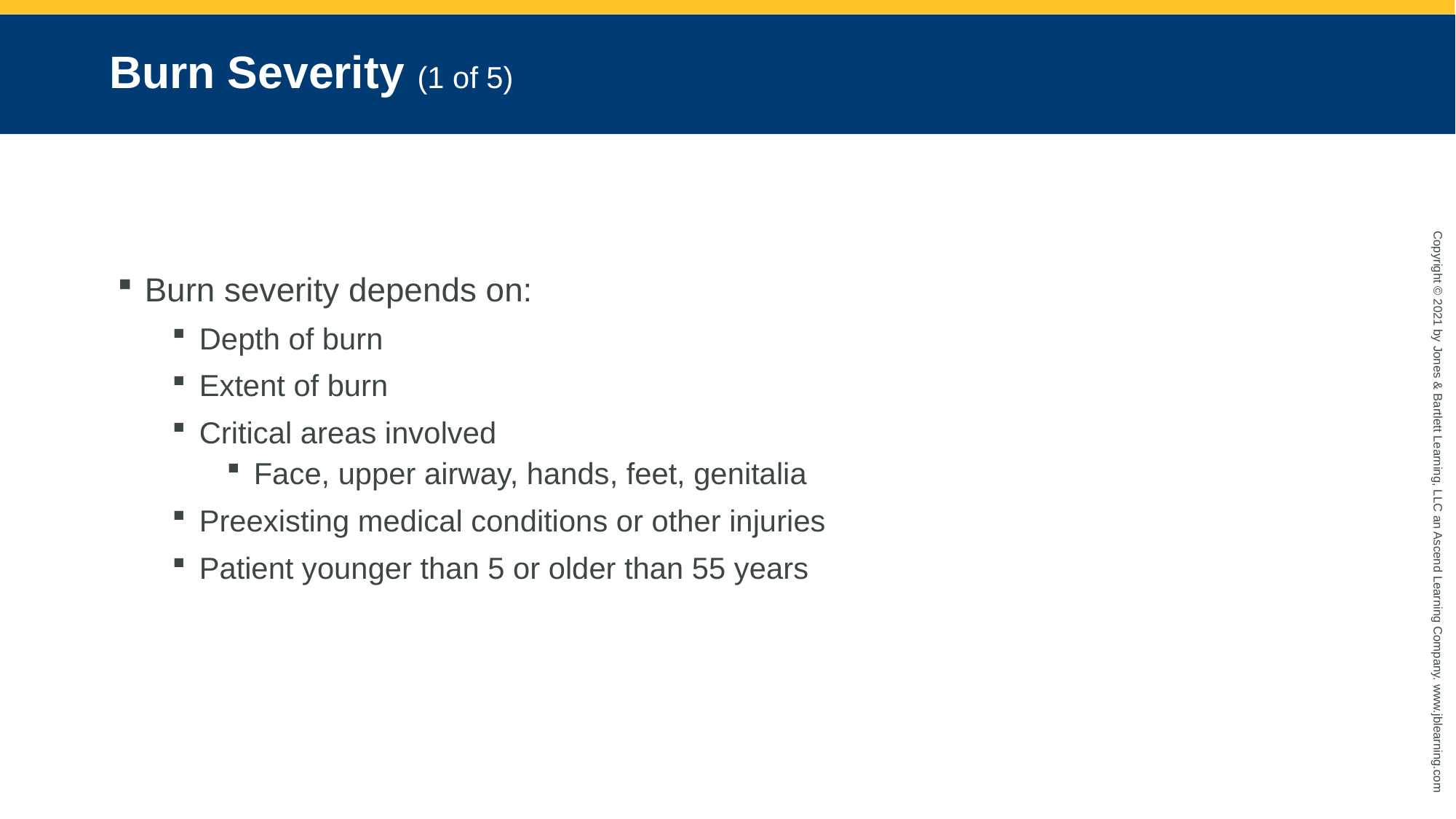

# Burn Severity (1 of 5)
Burn severity depends on:
Depth of burn
Extent of burn
Critical areas involved
Face, upper airway, hands, feet, genitalia
Preexisting medical conditions or other injuries
Patient younger than 5 or older than 55 years